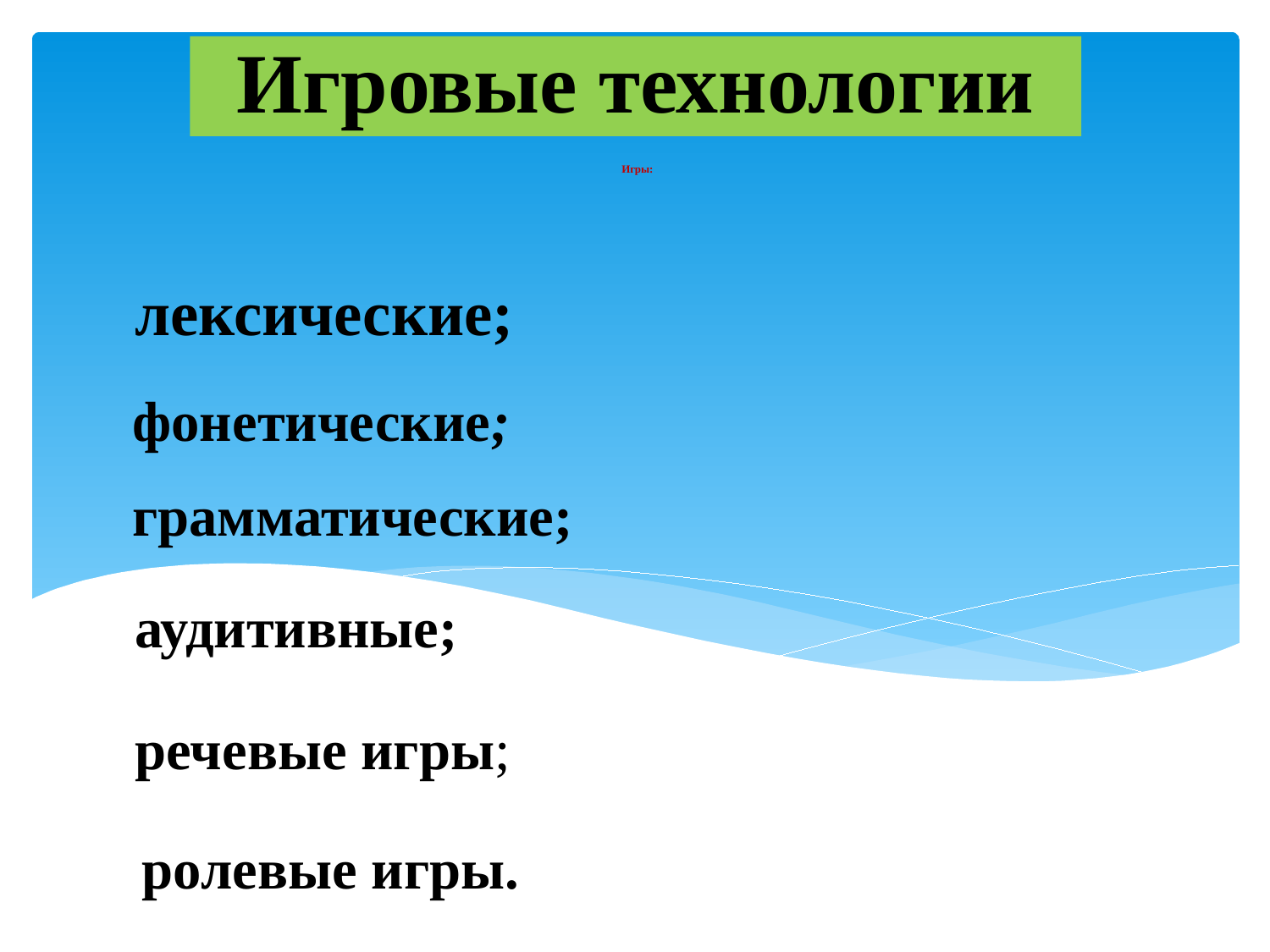

Игровые технологии
# Игры:
лексические;
фонетические;
грамматические;

аудитивные;
речевые игры;
ролевые игры.